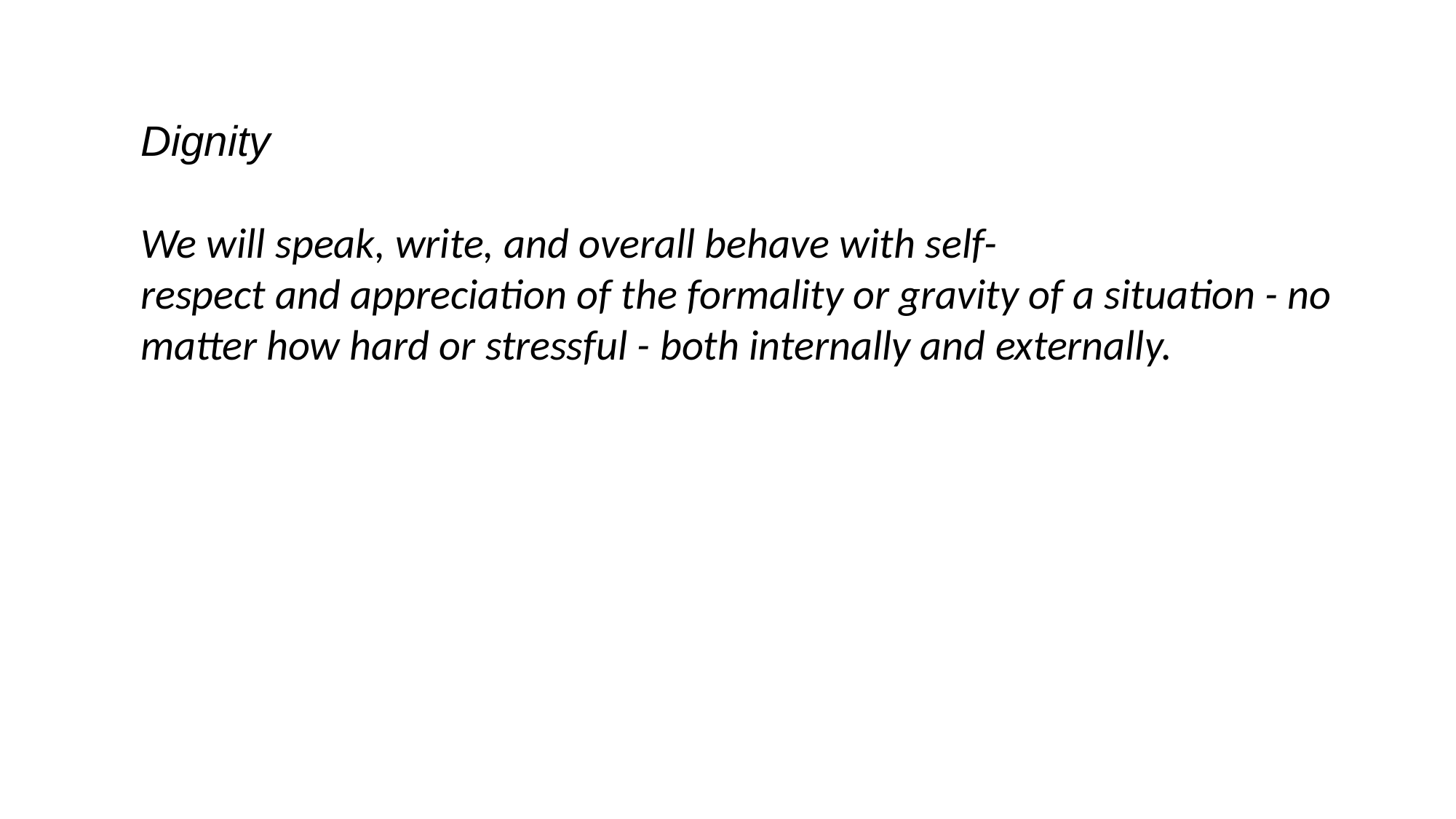

Dignity

We will speak, write, and overall behave with self-respect and appreciation of the formality or gravity of a situation - no matter how hard or stressful - both internally and externally.